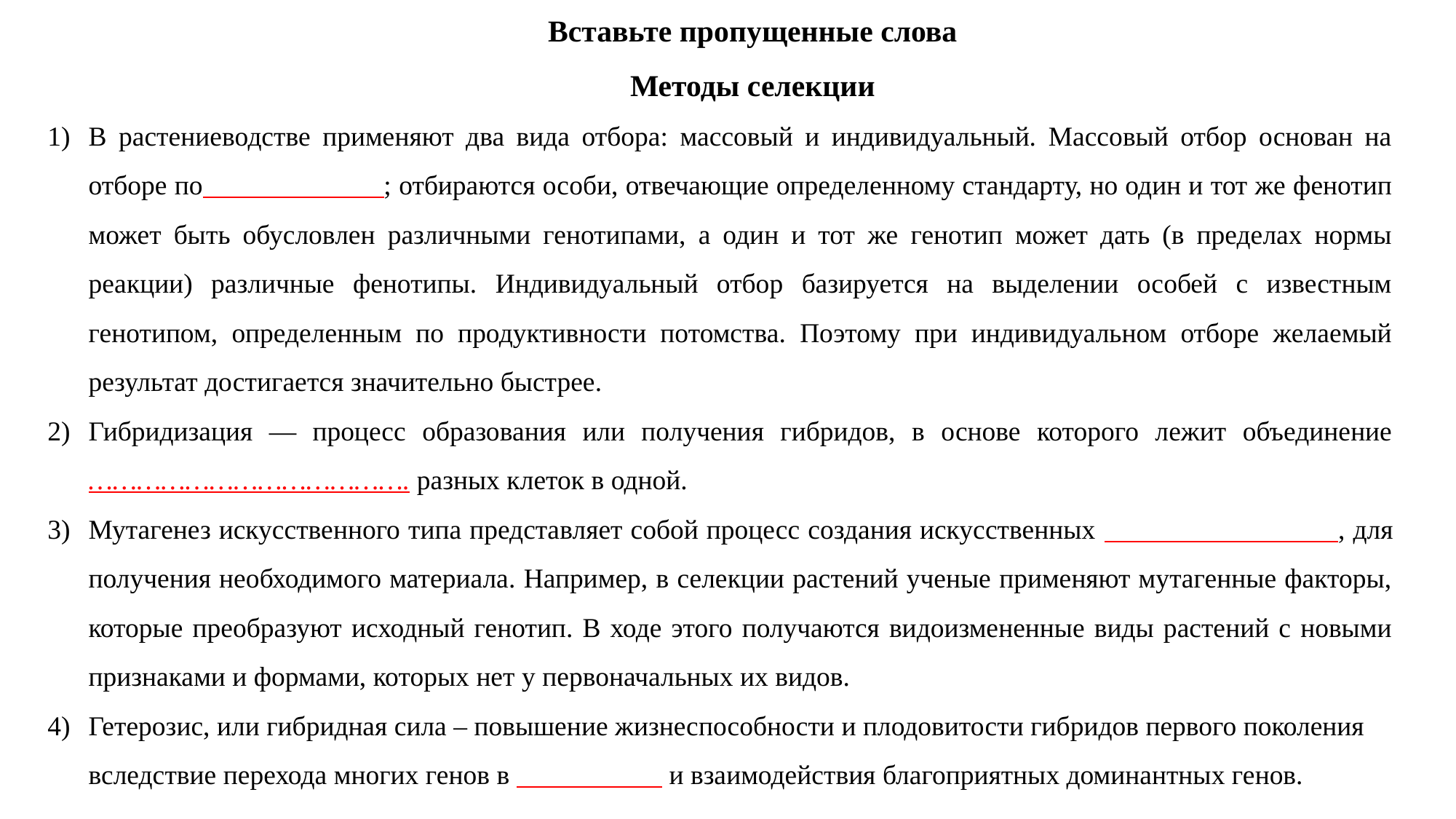

Вставьте пропущенные слова
Методы селекции
В растениеводстве применяют два вида отбора: массовый и индивидуальный. Массовый отбор основан на отборе по                        ; отбираются особи, отвечающие определенному стандарту, но один и тот же фенотип может быть обусловлен различными генотипами, а один и тот же генотип может дать (в пределах нормы реакции) различные фенотипы. Индивидуальный отбор базируется на выделении особей с известным генотипом, определенным по продуктивности потомства. Поэтому при индивидуальном отборе желаемый результат достигается значительно быстрее.
Гибридизация — процесс образования или получения гибридов, в основе которого лежит объединение …………………………………. разных клеток в одной.
Мутагенез искусственного типа представляет собой процесс создания искусственных                              , для получения необходимого материала. Например, в селекции растений ученые применяют мутагенные факторы, которые преобразуют исходный генотип. В ходе этого получаются видоизмененные виды растений с новыми признаками и формами, которых нет у первоначальных их видов.
Гетерозис, или гибридная сила – повышение жизнеспособности и плодовитости гибридов первого поколения вследствие перехода многих генов в                       и взаимодействия благоприятных доминантных генов.